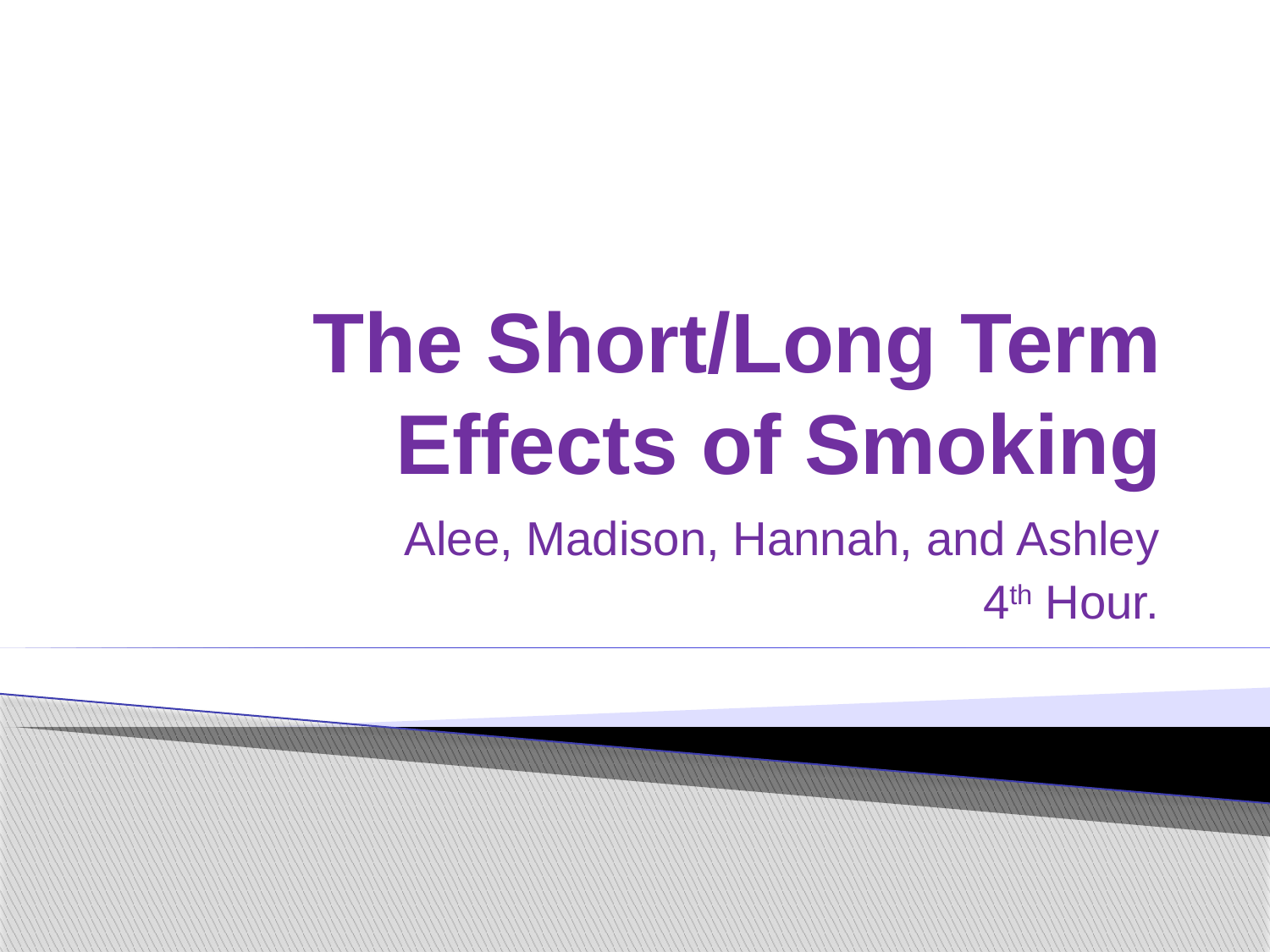

# The Short/Long Term Effects of Smoking
Alee, Madison, Hannah, and Ashley
4th Hour.